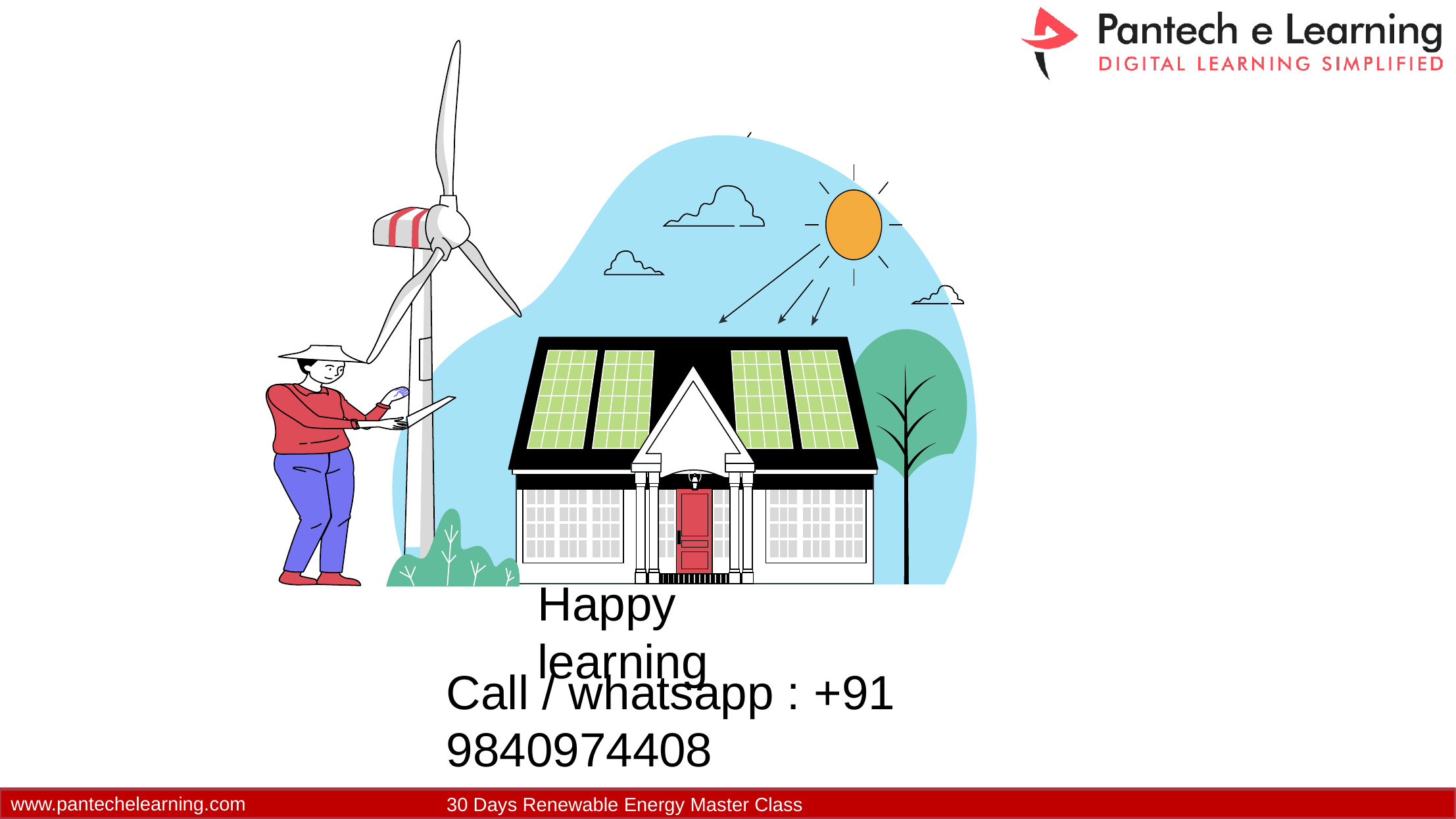

# Happy learning
Call / whatsapp : +91 9840974408